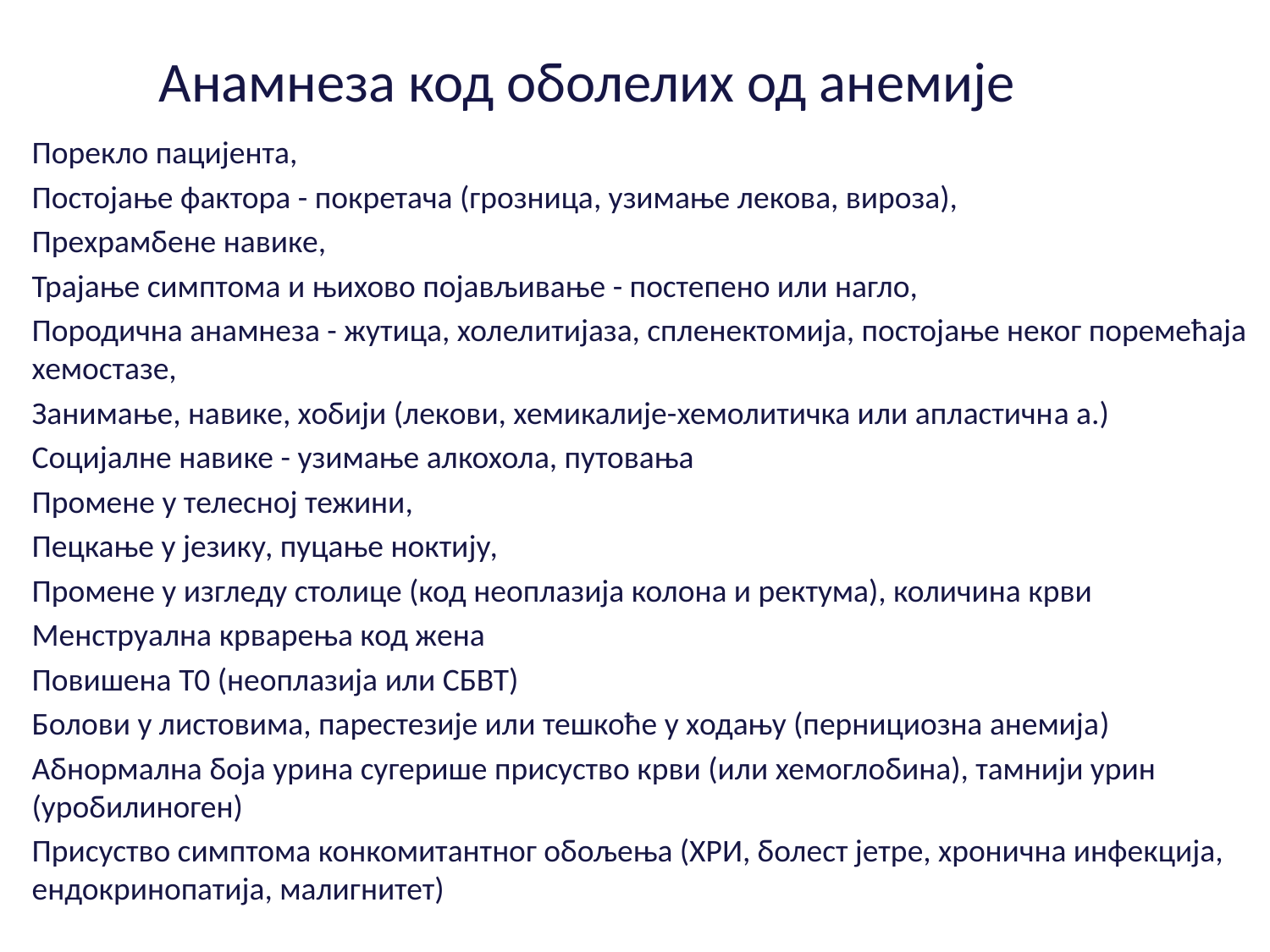

# Анамнеза код оболелих од анемије
Порекло пацијента,
Постојање фактора - покретача (грозница, узимање лекова, вироза),
Прехрамбене навике,
Трајање симптома и њихово појављивање - постепено или нагло,
Породична анамнеза - жутица, холелитијаза, спленектомија, постојање неког поремећаја хемостазе,
Занимање, навике, хобији (лекови, хемикалије-хемолитичка или апластичнa а.)
Социјалне навике - узимање алкохола, путовања
Промене у телесној тежини,
Пецкање у језику, пуцање ноктију,
Промeне у изгледу столице (код неоплазија колона и ректума), количина крви
Менструална крварења код жена
Повишена Т0 (неоплазија или СБВТ)
Болови у листовима, парестезије или тешкоће у ходању (пернициозна анемија)
Абнормална боја урина сугерише присуство крви (или хемоглобина), тамнији урин (уробилиноген)
Присуство симптома конкомитантног обољења (ХРИ, болест јетре, хронична инфекција, ендокринопатија, малигнитет)